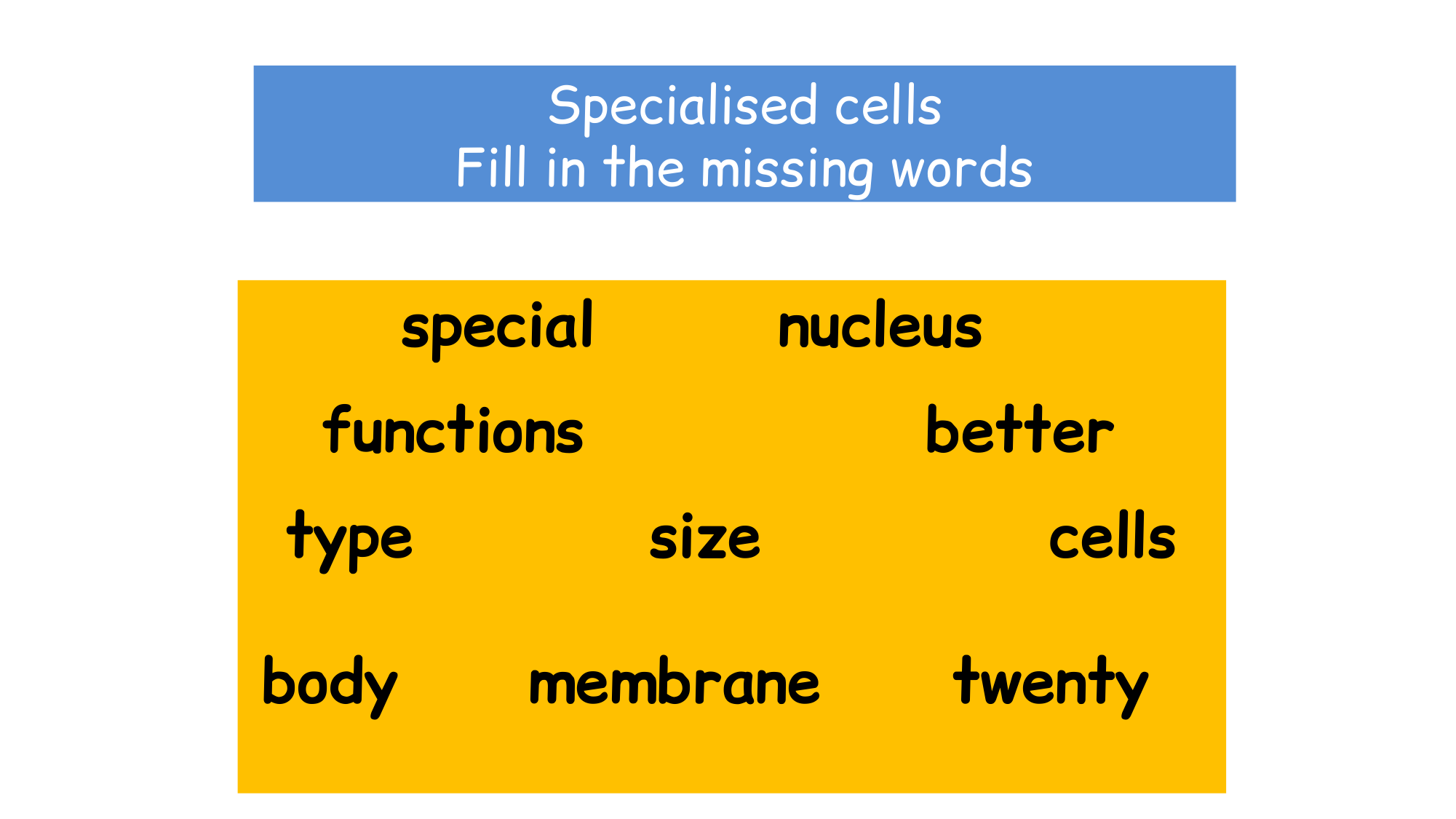

# Specialised cells Fill in the missing words
special       nucleus

functions             better

type         size           cells

body     membrane     twenty